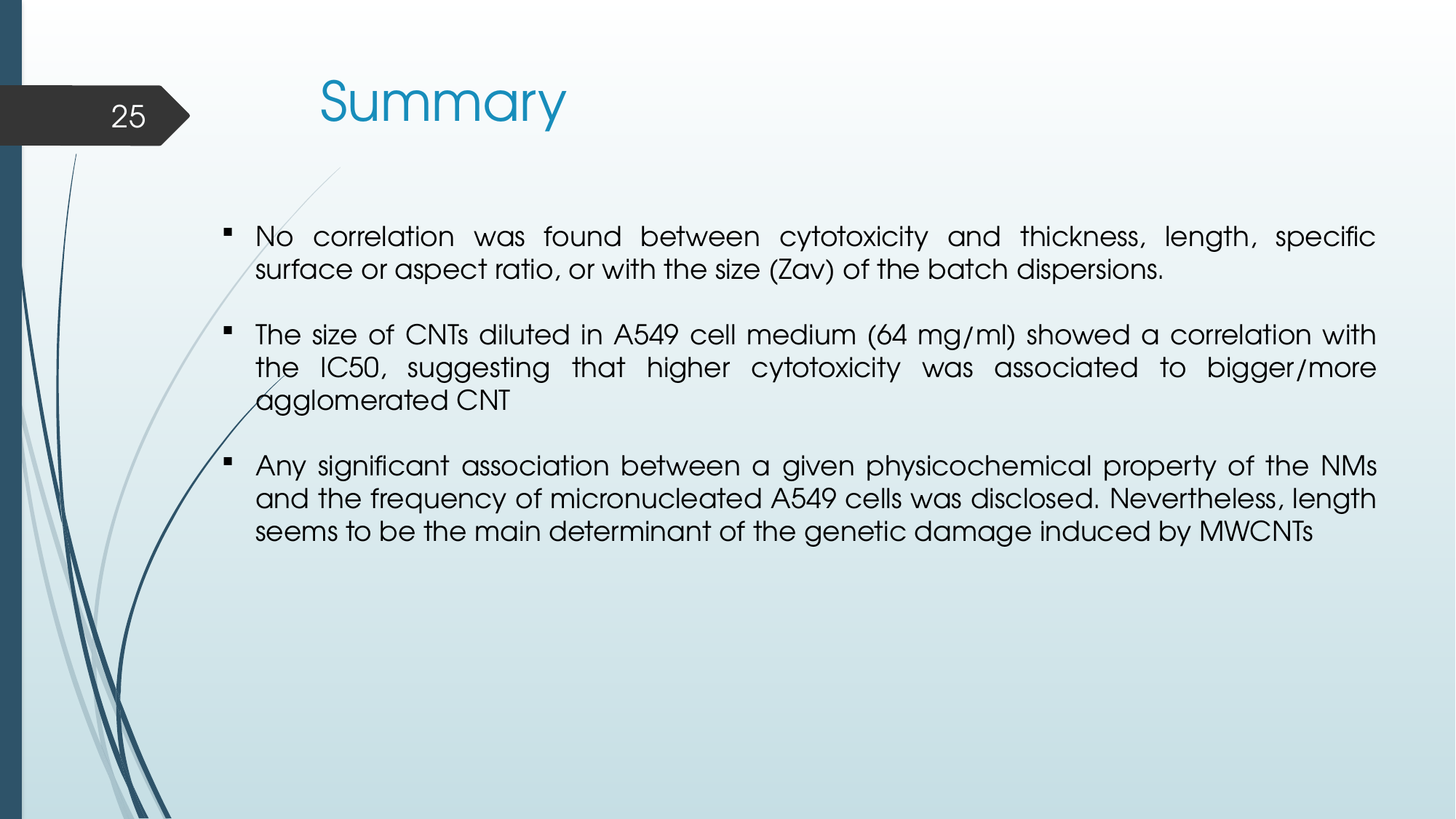

# Summary
25
No correlation was found between cytotoxicity and thickness, length, specific surface or aspect ratio, or with the size (Zav) of the batch dispersions.

The size of CNTs diluted in A549 cell medium (64 mg/ml) showed a correlation with the IC50, suggesting that higher cytotoxicity was associated to bigger/more agglomerated CNT

Any significant association between a given physicochemical property of the NMs and the frequency of micronucleated A549 cells was disclosed. Nevertheless, length seems to be the main determinant of the genetic damage induced by MWCNTs